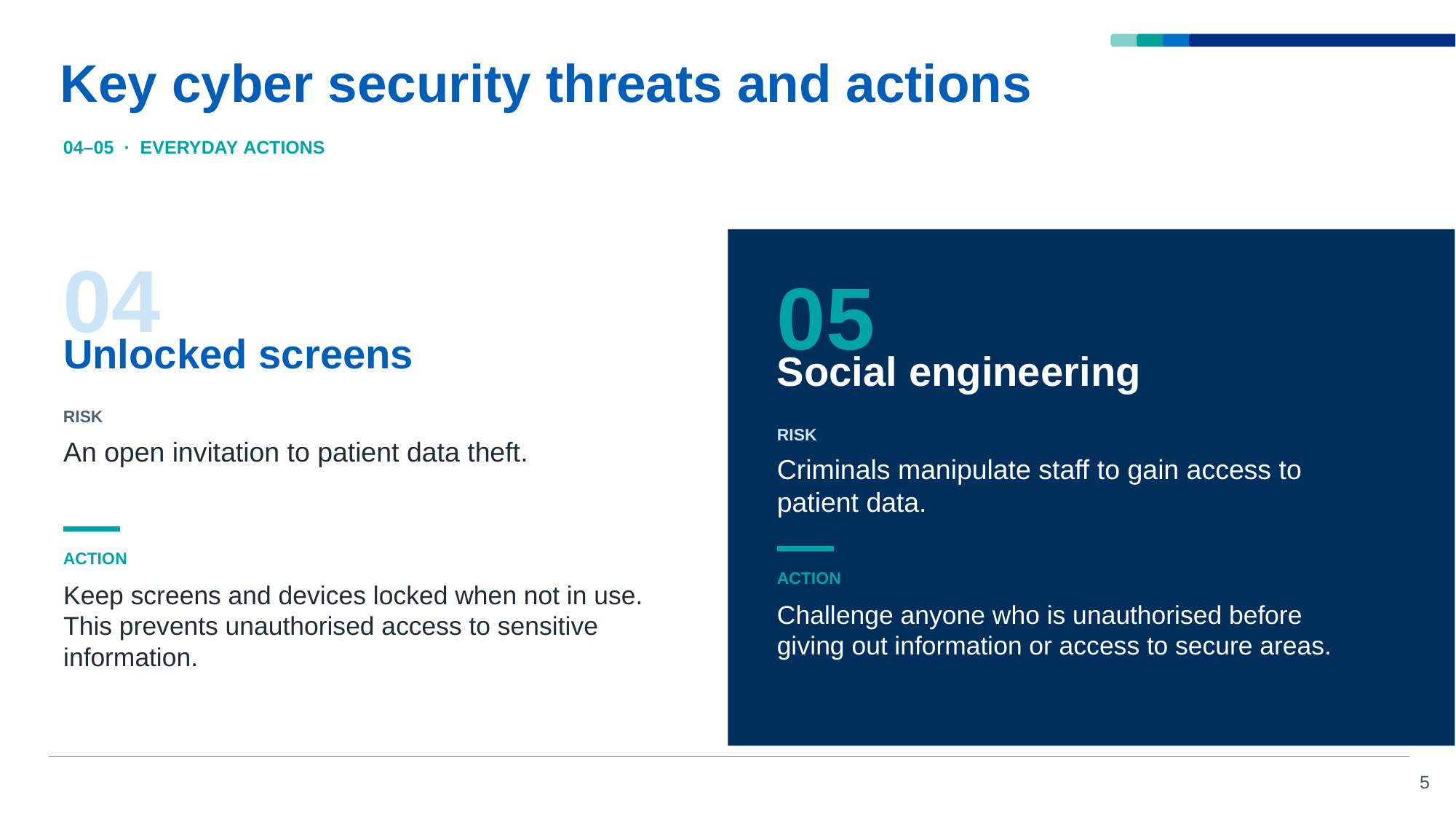

# Key cyber security threats and actions
04–05  ·  EVERYDAY ACTIONS

04
05
Unlocked screens
Social engineering
RISK
RISK
An open invitation to patient data theft.
Criminals manipulate staff to gain access to patient data.

ACTION
ACTION
Keep screens and devices locked when not in use. This prevents unauthorised access to sensitive information.
Challenge anyone who is unauthorised before giving out information or access to secure areas.